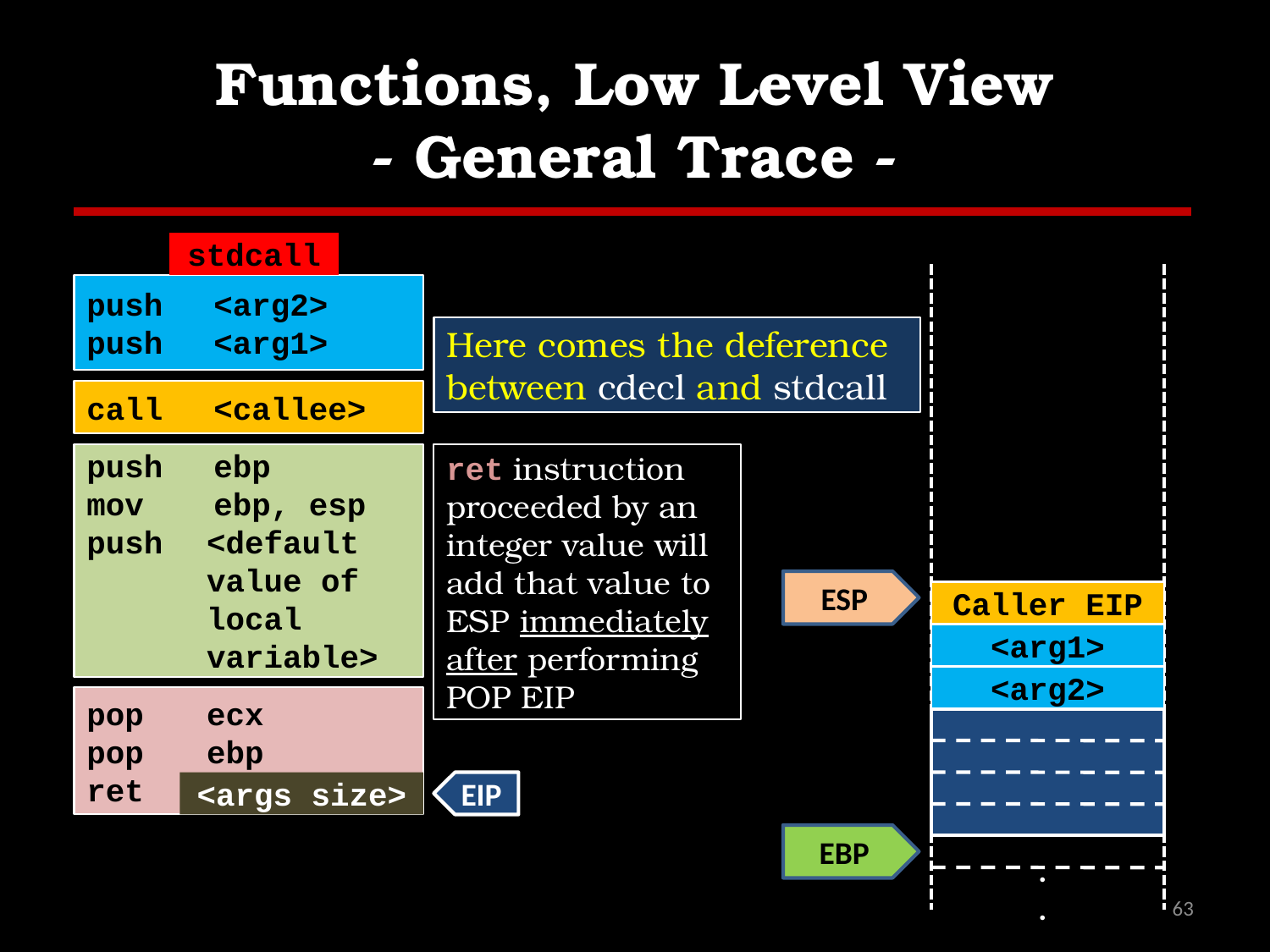

# Functions, Low Level View - General Trace -
stdcall
push	<arg2>
push	<arg1>
Here comes the deference between cdecl and stdcall
call	<callee>
push	ebp
mov	ebp, esp
push	<default value of local variable>
ret instruction proceeded by an integer value will add that value to ESP immediately after performing POP EIP
ESP
Caller EIP
<arg1>
<arg2>
pop	ecx
pop	ebp
ret

<args size>
EIP
EBP
.
.
63